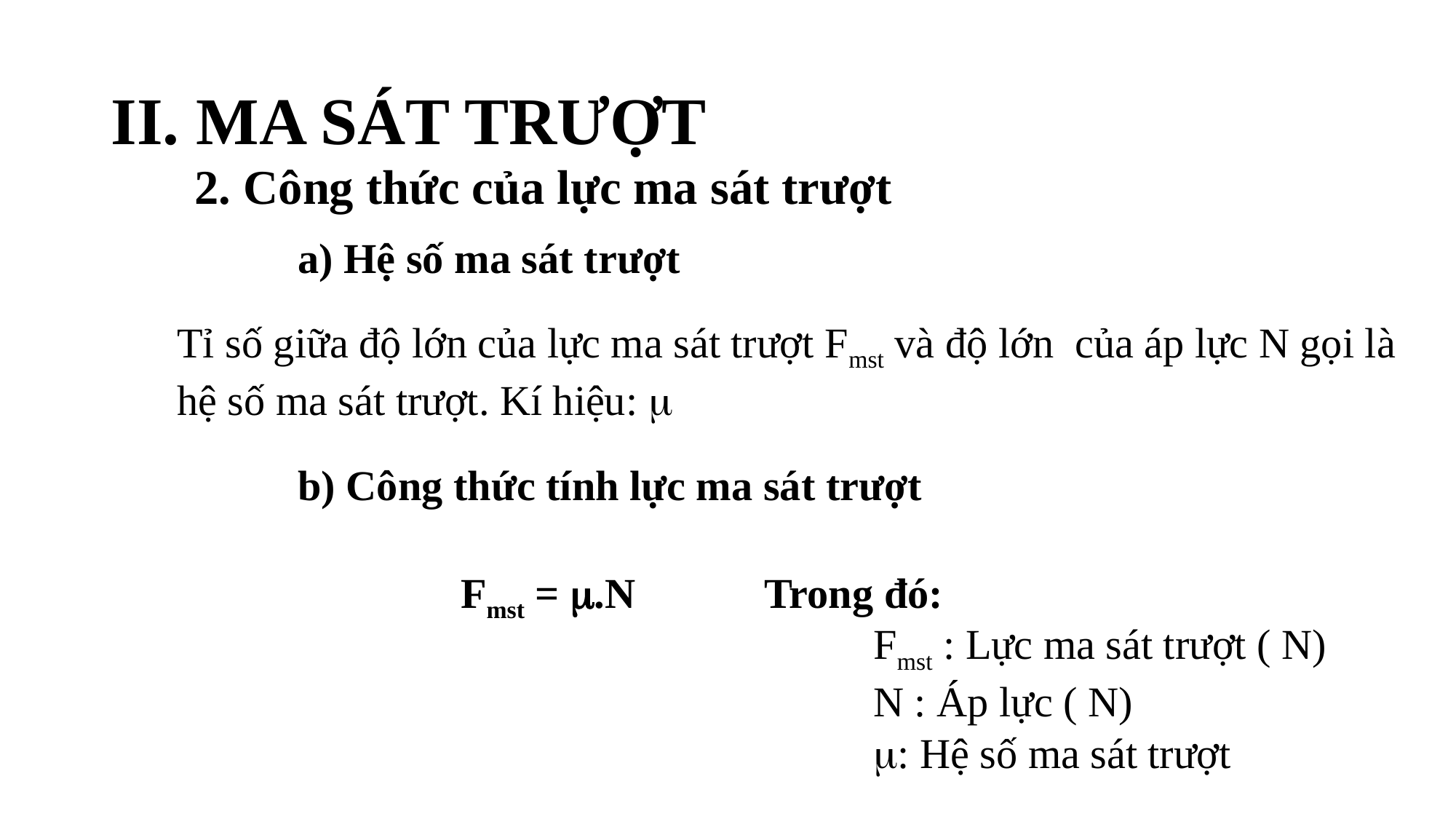

# II. MA SÁT TRƯỢT
2. Công thức của lực ma sát trượt
a) Hệ số ma sát trượt
Tỉ số giữa độ lớn của lực ma sát trượt Fmst và độ lớn  của áp lực N gọi là hệ số ma sát trượt. Kí hiệu: μ
b) Công thức tính lực ma sát trượt
Fmst = μ.N
Trong đó:
	Fmst : Lực ma sát trượt ( N)
	N : Áp lực ( N)
	μ: Hệ số ma sát trượt